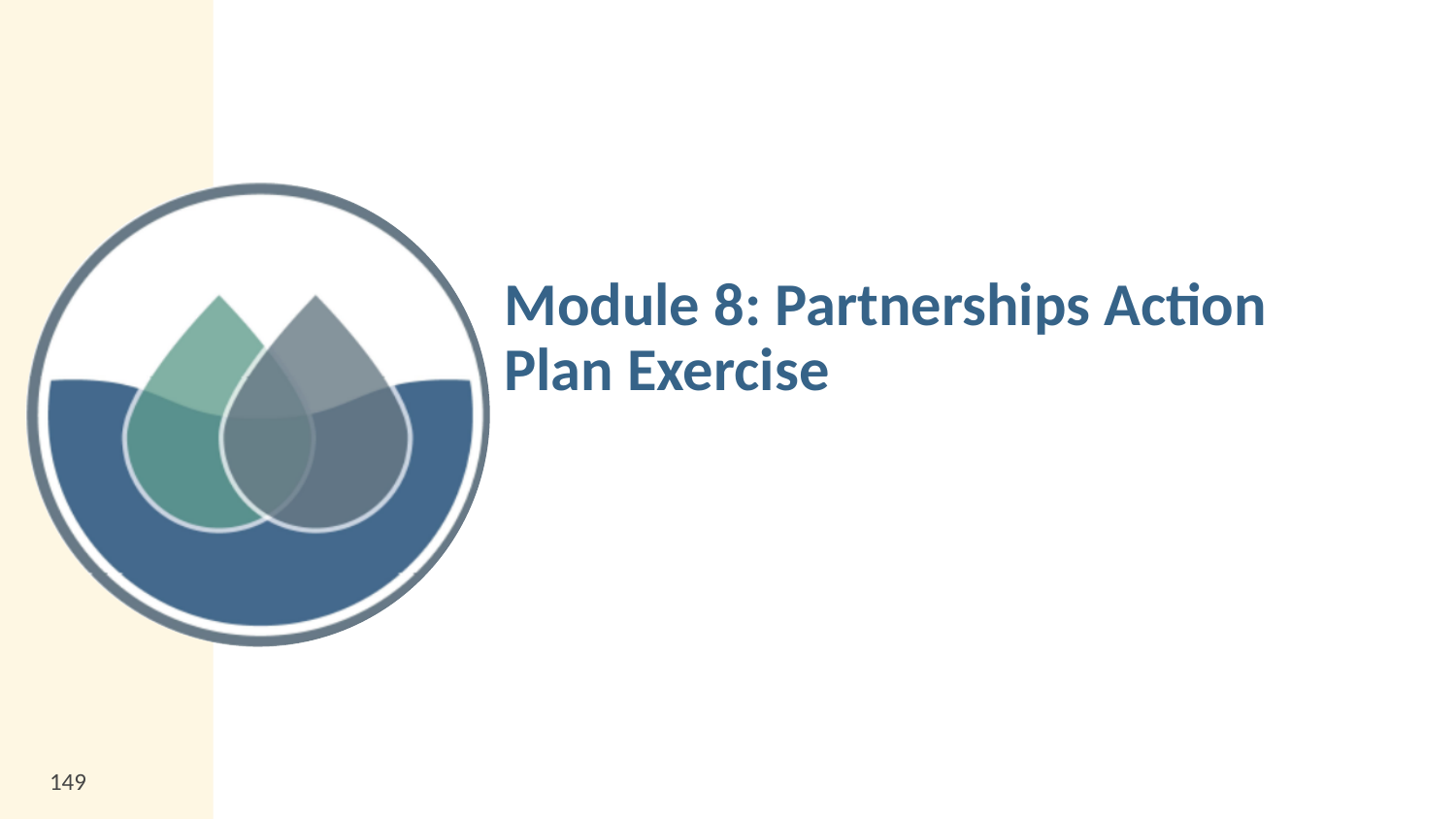

# Module 8: Partnerships Action Plan Exercise

149